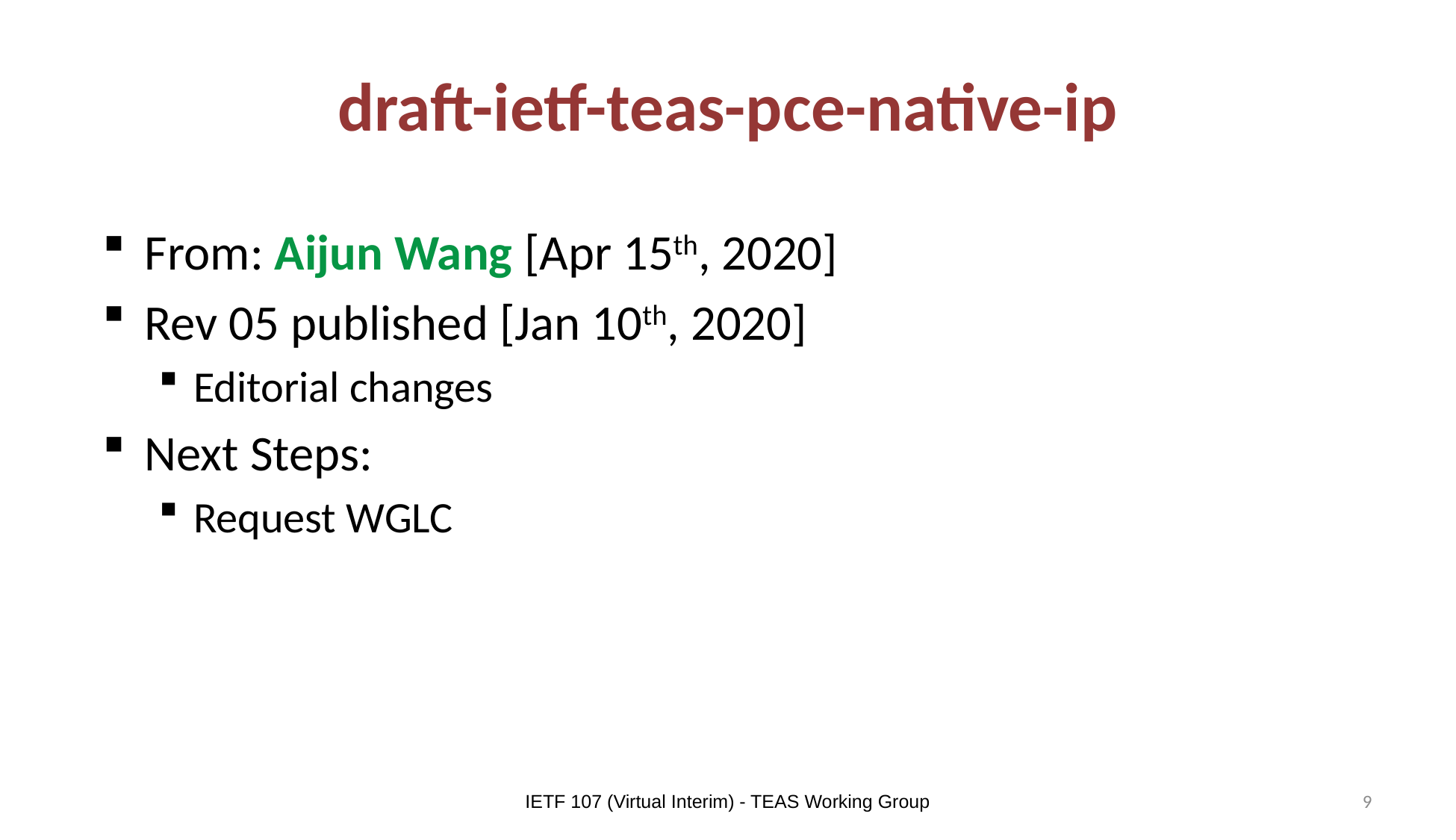

# draft-ietf-teas-pce-native-ip
From: Aijun Wang [Apr 15th, 2020]
Rev 05 published [Jan 10th, 2020]
Editorial changes
Next Steps:
Request WGLC
IETF 107 (Virtual Interim) - TEAS Working Group
9